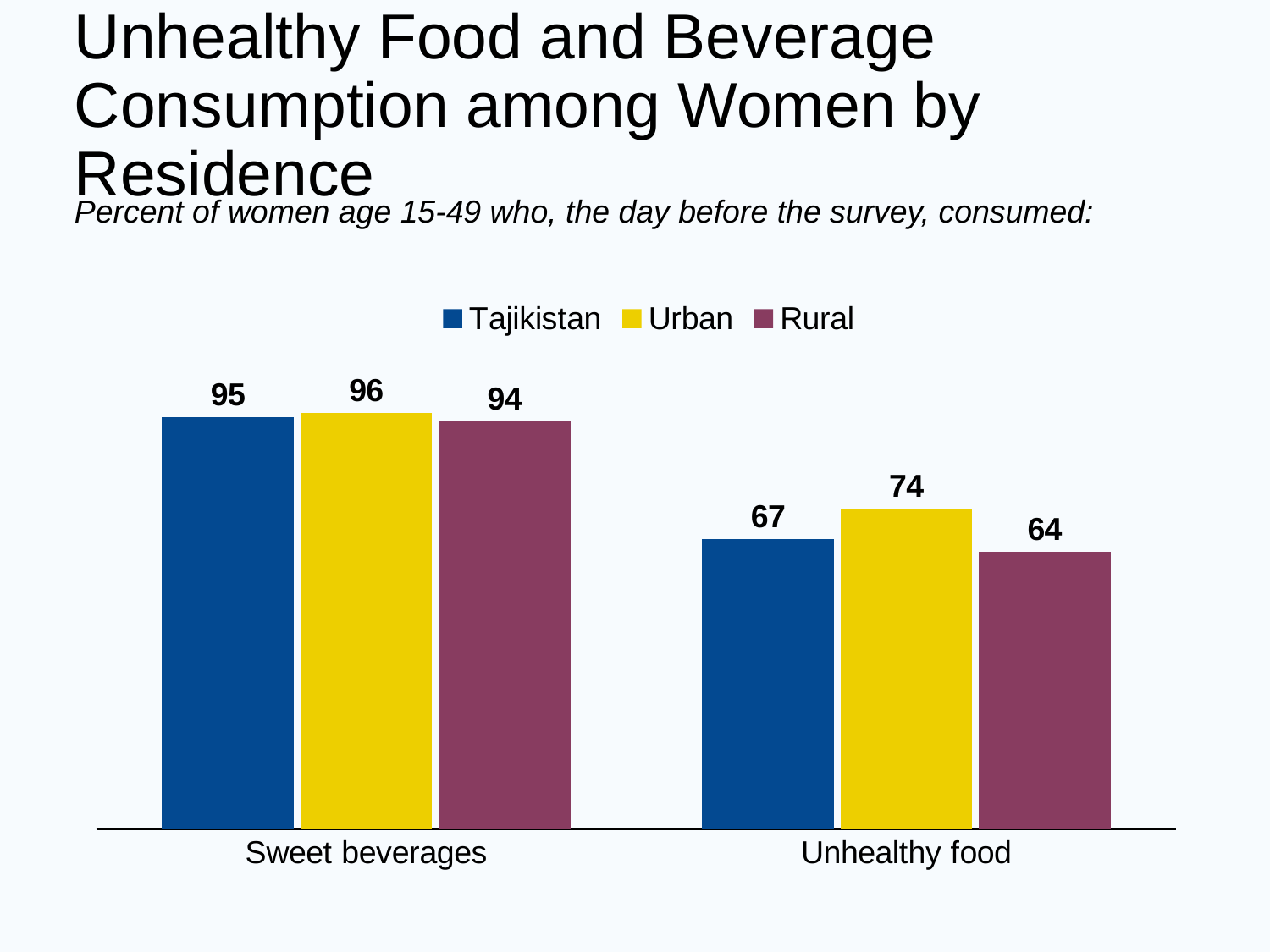

# Unhealthy Food and Beverage Consumption among Women by Residence
Percent of women age 15-49 who, the day before the survey, consumed:

### Chart

| Category | Tajikistan | Urban | Rural |
|---|---|---|---|
| Sweet beverages | 95.0 | 96.0 | 94.0 |
| Unhealthy food | 67.0 | 74.0 | 64.0 |